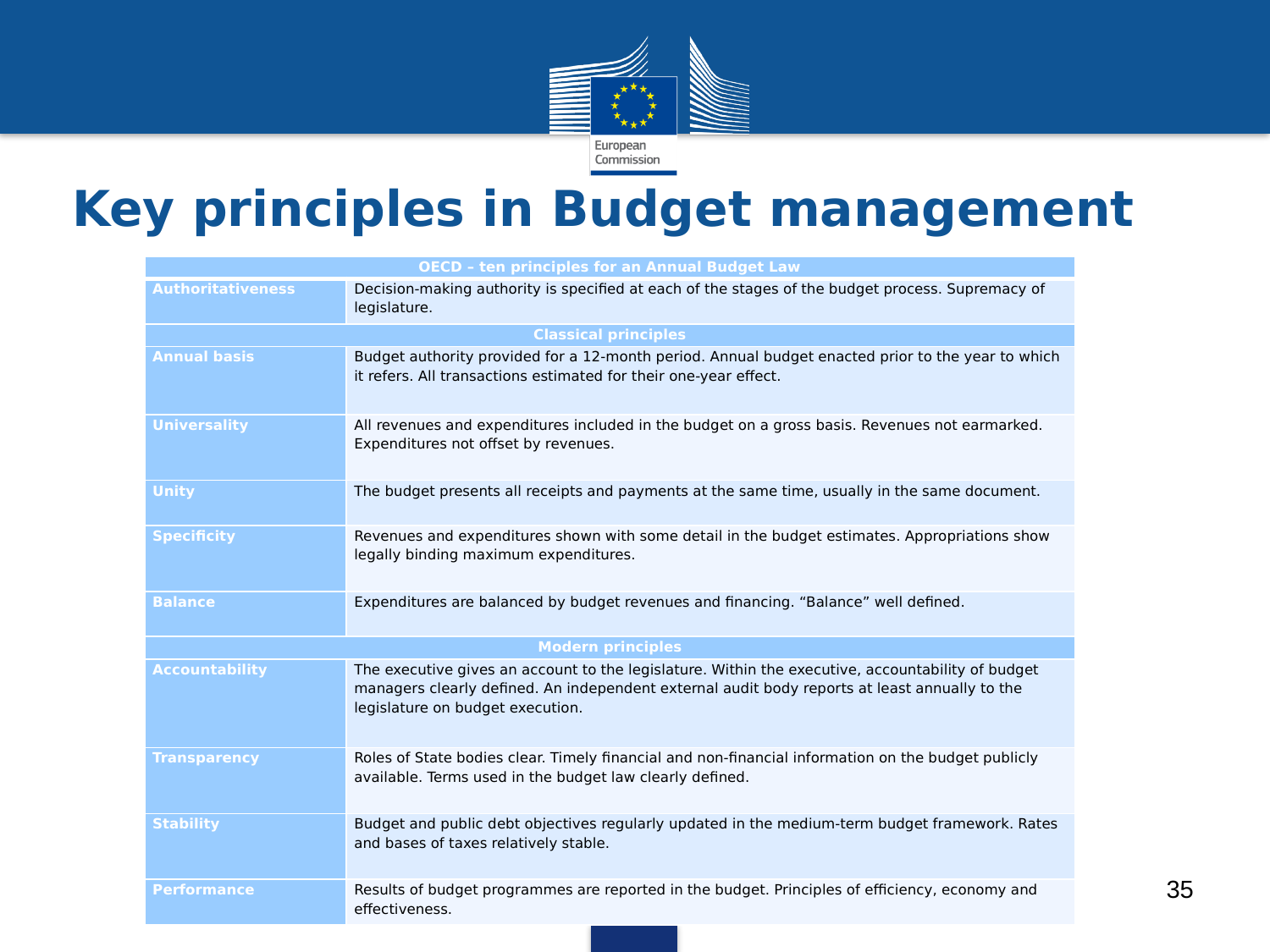

# Key principles in Budget management
| OECD – ten principles for an Annual Budget Law |  |
| --- | --- |
| Authoritativeness | Decision-making authority is specified at each of the stages of the budget process. Supremacy of legislature. |
| Classical principles |  |
| Annual basis | Budget authority provided for a 12-month period. Annual budget enacted prior to the year to which it refers. All transactions estimated for their one-year effect. |
| Universality | All revenues and expenditures included in the budget on a gross basis. Revenues not earmarked. Expenditures not offset by revenues. |
| Unity | The budget presents all receipts and payments at the same time, usually in the same document. |
| Specificity | Revenues and expenditures shown with some detail in the budget estimates. Appropriations show legally binding maximum expenditures. |
| Balance | Expenditures are balanced by budget revenues and financing. “Balance” well defined. |
| Modern principles |  |
| Accountability | The executive gives an account to the legislature. Within the executive, accountability of budget managers clearly defined. An independent external audit body reports at least annually to the legislature on budget execution. |
| Transparency | Roles of State bodies clear. Timely financial and non-financial information on the budget publicly available. Terms used in the budget law clearly defined. |
| Stability | Budget and public debt objectives regularly updated in the medium-term budget framework. Rates and bases of taxes relatively stable. |
| Performance | Results of budget programmes are reported in the budget. Principles of efficiency, economy and effectiveness. |
35